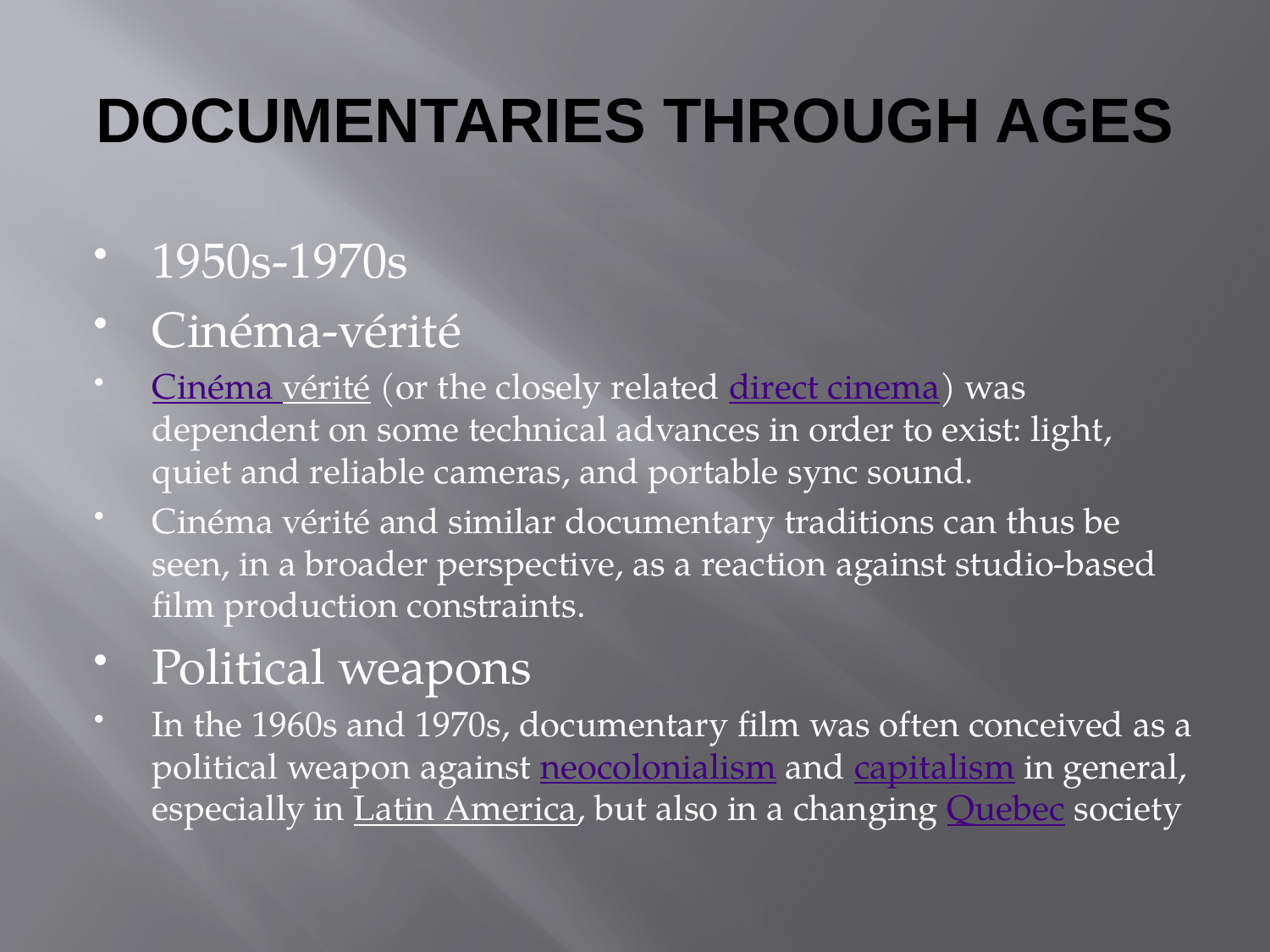

# DOCUMENTARIES THROUGH AGES
1950s-1970s
Cinéma-vérité
Cinéma vérité (or the closely related direct cinema) was dependent on some technical advances in order to exist: light, quiet and reliable cameras, and portable sync sound.
Cinéma vérité and similar documentary traditions can thus be seen, in a broader perspective, as a reaction against studio-based film production constraints.
Political weapons
In the 1960s and 1970s, documentary film was often conceived as a political weapon against neocolonialism and capitalism in general, especially in Latin America, but also in a changing Quebec society